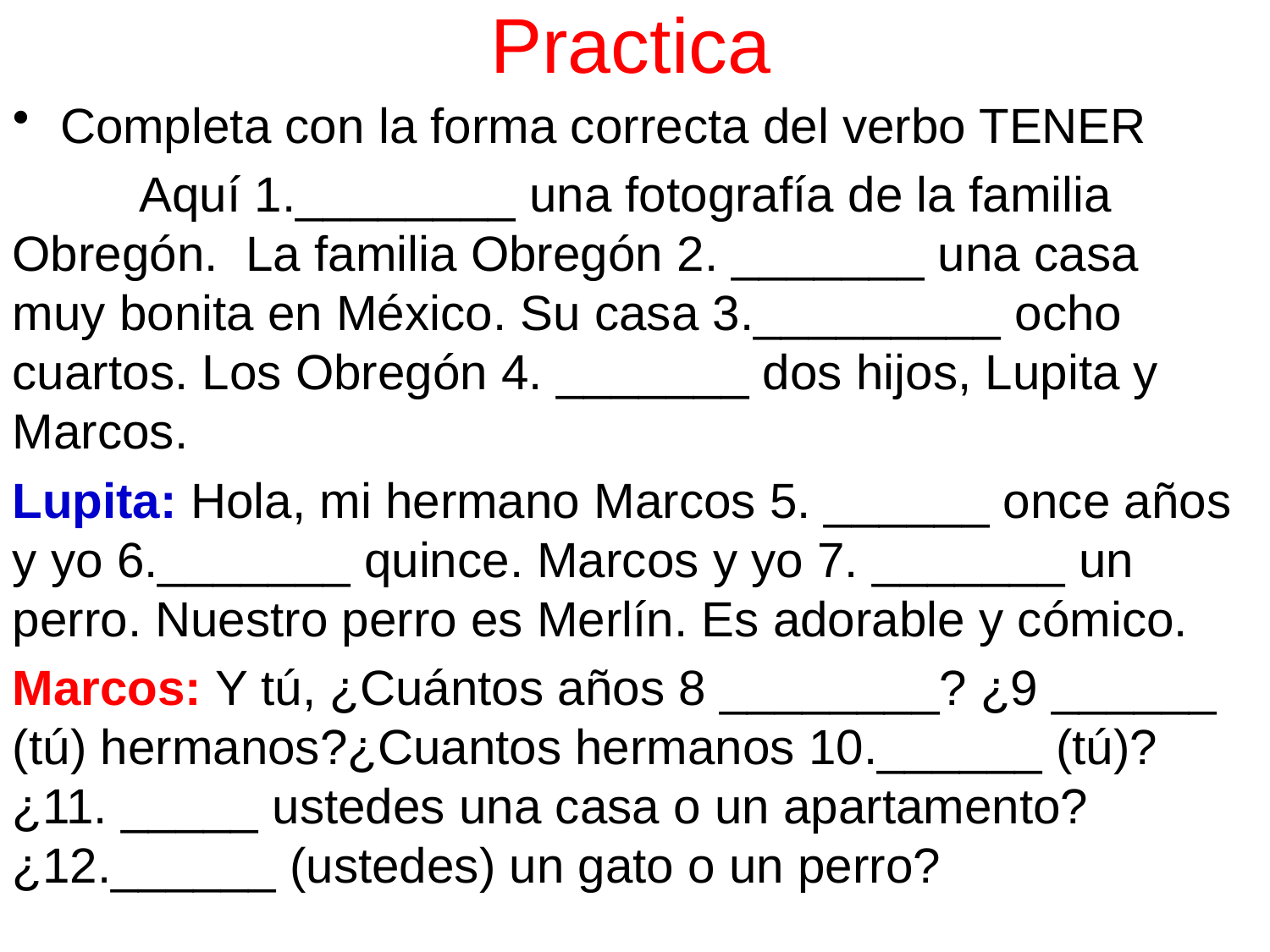

Practica
Completa con la forma correcta del verbo TENER
	Aquí 1.________ una fotografía de la familia Obregón.  La familia Obregón 2. _______ una casa muy bonita en México. Su casa 3._________ ocho cuartos. Los Obregón 4. _______ dos hijos, Lupita y Marcos.
Lupita: Hola, mi hermano Marcos 5. ______ once años y yo 6._______ quince. Marcos y yo 7. _______ un perro. Nuestro perro es Merlín. Es adorable y cómico.
Marcos: Y tú, ¿Cuántos años 8 ________? ¿9 ______ (tú) hermanos?¿Cuantos hermanos 10.______ (tú)? ¿11. _____ ustedes una casa o un apartamento? ¿12.______ (ustedes) un gato o un perro?